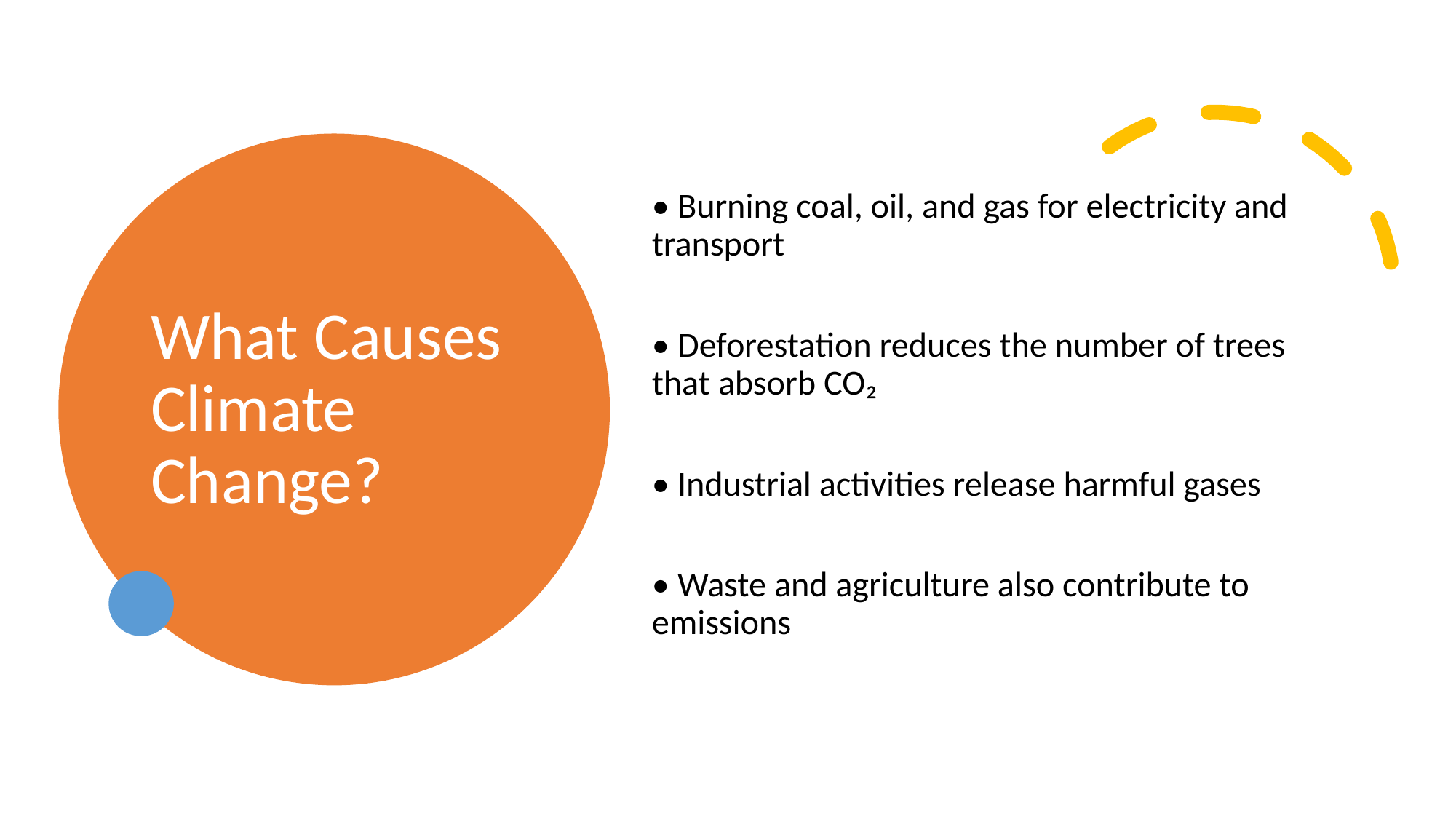

# What Causes Climate Change?
• Burning coal, oil, and gas for electricity and transport

• Deforestation reduces the number of trees that absorb CO₂

• Industrial activities release harmful gases

• Waste and agriculture also contribute to emissions